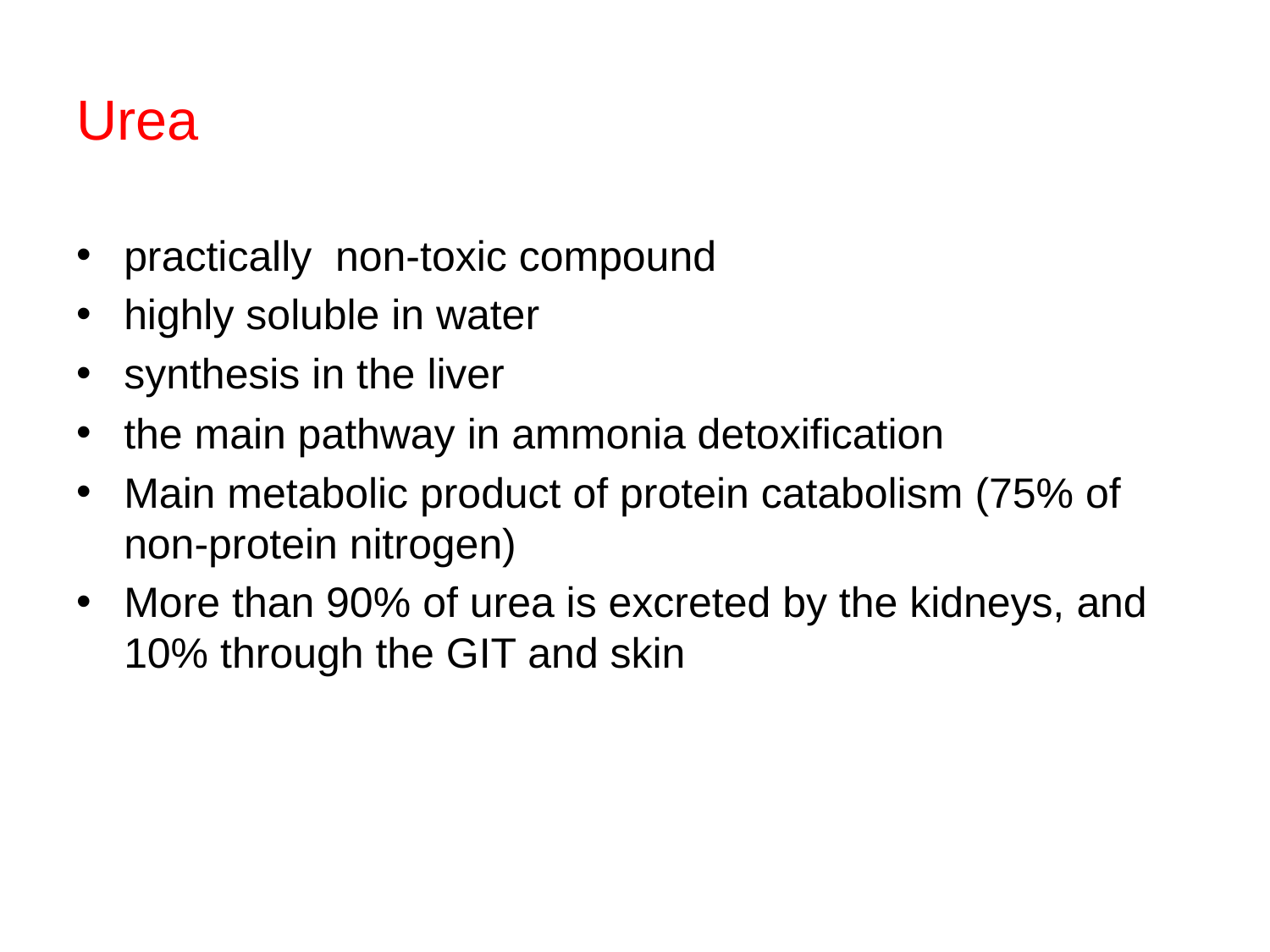

# Urea
practically  non-toxic compound
highly soluble in water
synthesis in the liver
the main pathway in ammonia detoxification
Main metabolic product of protein catabolism (75% of non-protein nitrogen)
More than 90% of urea is excreted by the kidneys, and 10% through the GIT and skin